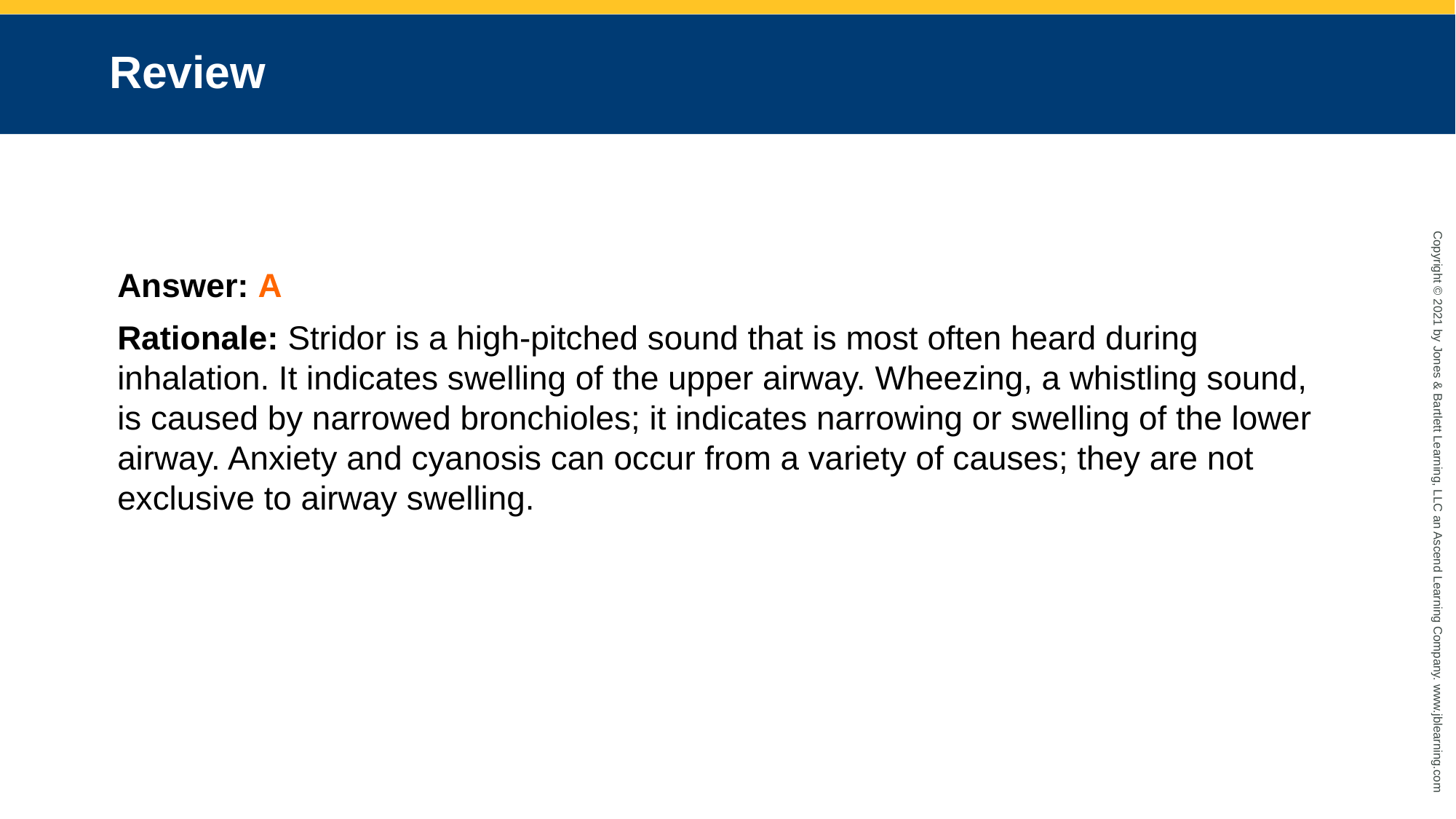

# Review
Answer: A
Rationale: Stridor is a high-pitched sound that is most often heard during inhalation. It indicates swelling of the upper airway. Wheezing, a whistling sound, is caused by narrowed bronchioles; it indicates narrowing or swelling of the lower airway. Anxiety and cyanosis can occur from a variety of causes; they are not exclusive to airway swelling.